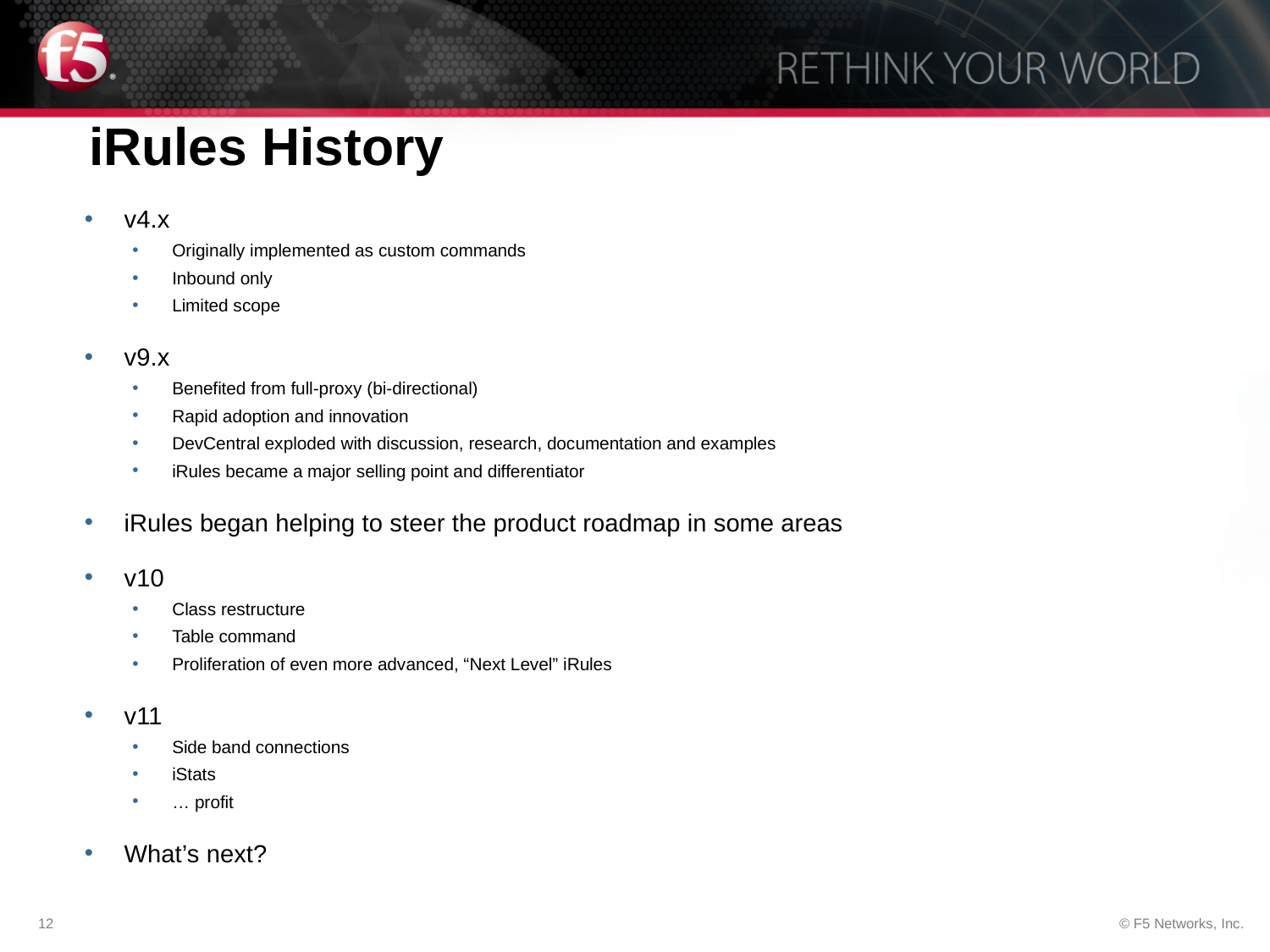

# iRules History
v4.x
Originally implemented as custom commands
Inbound only
Limited scope
v9.x
Benefited from full-proxy (bi-directional)
Rapid adoption and innovation
DevCentral exploded with discussion, research, documentation and examples
iRules became a major selling point and differentiator
iRules began helping to steer the product roadmap in some areas
v10
Class restructure
Table command
Proliferation of even more advanced, “Next Level” iRules
v11
Side band connections
iStats
… profit
What’s next?